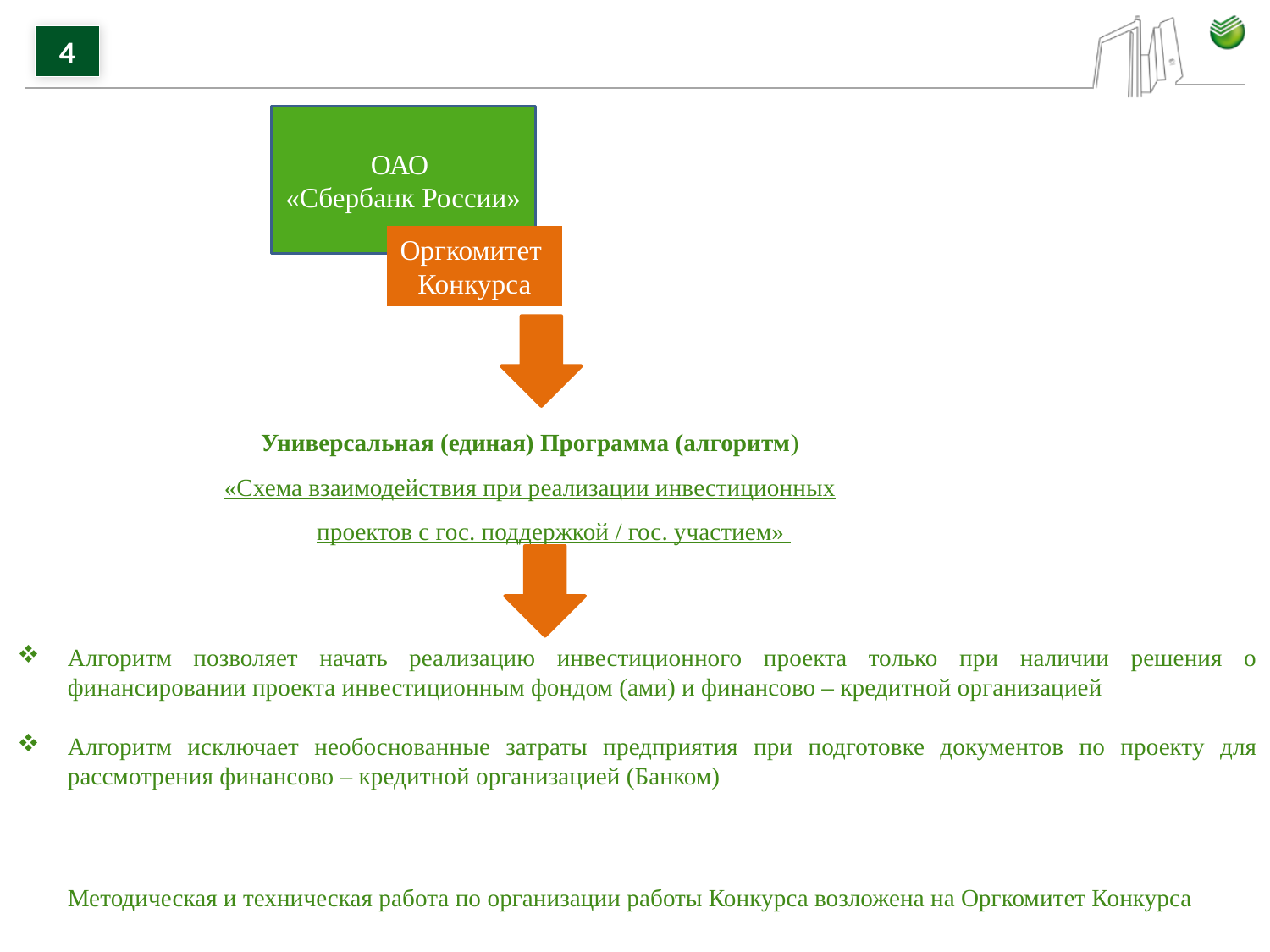

#
4

ОАО
«Сбербанк России»

Оргкомитет
Конкурса

Универсальная (единая) Программа (алгоритм)
«Схема взаимодействия при реализации инвестиционных проектов с гос. поддержкой / гос. участием»

Алгоритм позволяет начать реализацию инвестиционного проекта только при наличии решения о финансировании проекта инвестиционным фондом (ами) и финансово – кредитной организацией

Алгоритм исключает необоснованные затраты предприятия при подготовке документов по проекту для рассмотрения финансово – кредитной организацией (Банком)
Методическая и техническая работа по организации работы Конкурса возложена на Оргкомитет Конкурса